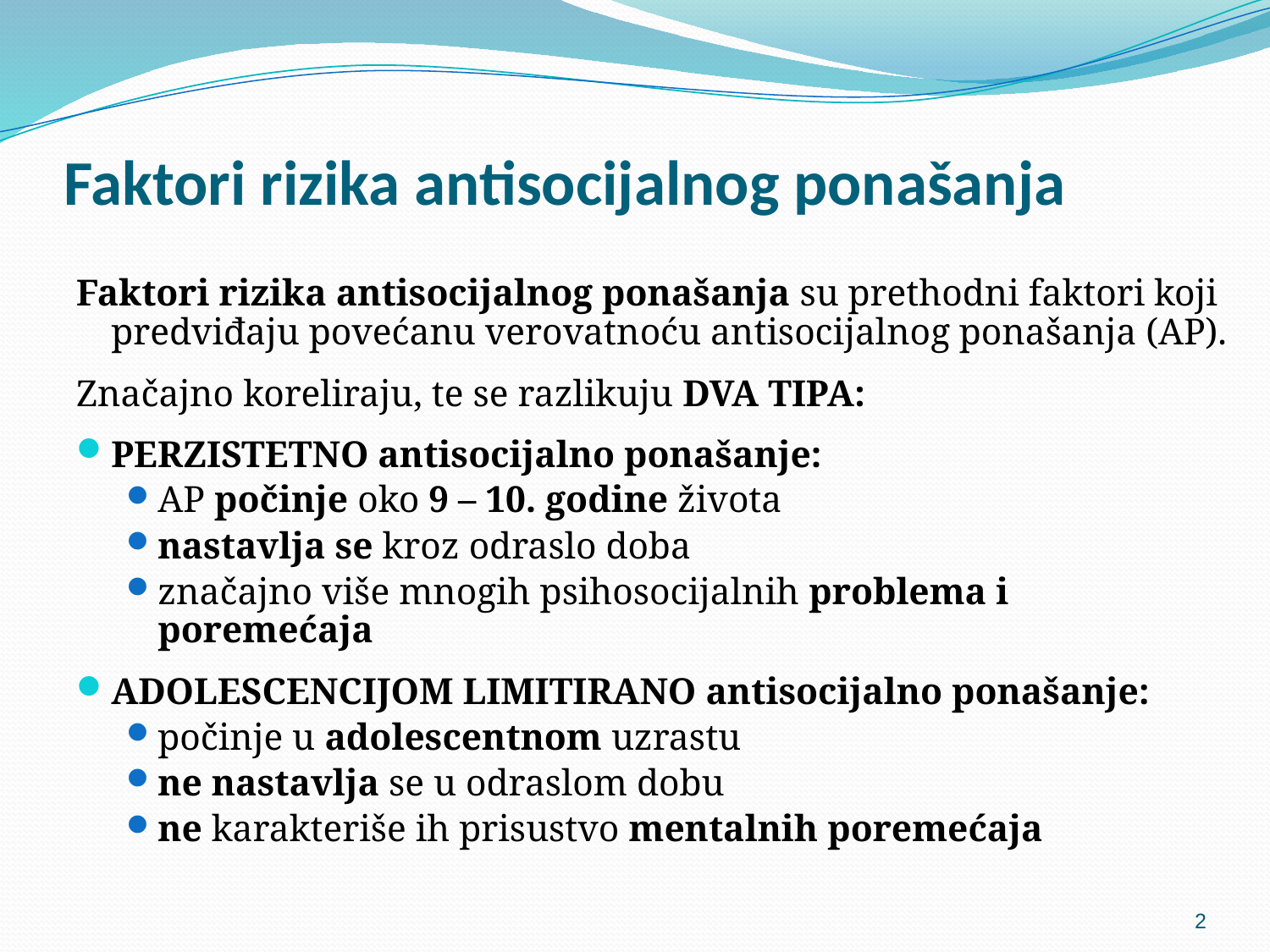

# Faktori rizika antisocijalnog ponašanja
Faktori rizika antisocijalnog ponašanja su prethodni faktori koji predviđaju povećanu verovatnoću antisocijalnog ponašanja (AP).
Značajno koreliraju, te se razlikuju DVA TIPA:
PERZISTETNO antisocijalno ponašanje:
AP počinje oko 9 – 10. godine života
nastavlja se kroz odraslo doba
značajno više mnogih psihosocijalnih problema i poremećaja
ADOLESCENCIJOM LIMITIRANO antisocijalno ponašanje:
počinje u adolescentnom uzrastu
ne nastavlja se u odraslom dobu
ne karakteriše ih prisustvo mentalnih poremećaja

2